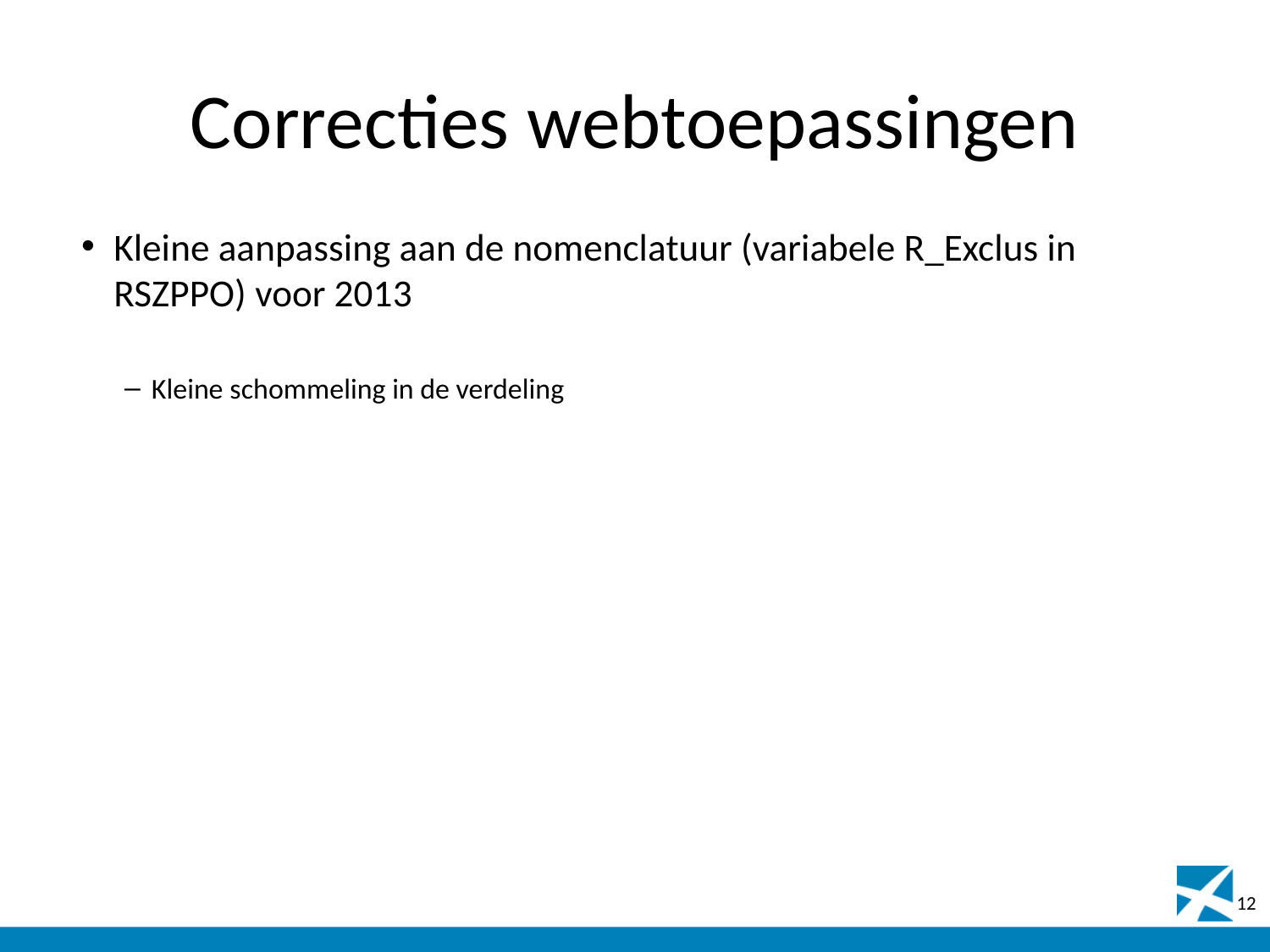

# Correcties webtoepassingen
Kleine aanpassing aan de nomenclatuur (variabele R_Exclus in RSZPPO) voor 2013

Kleine schommeling in de verdeling